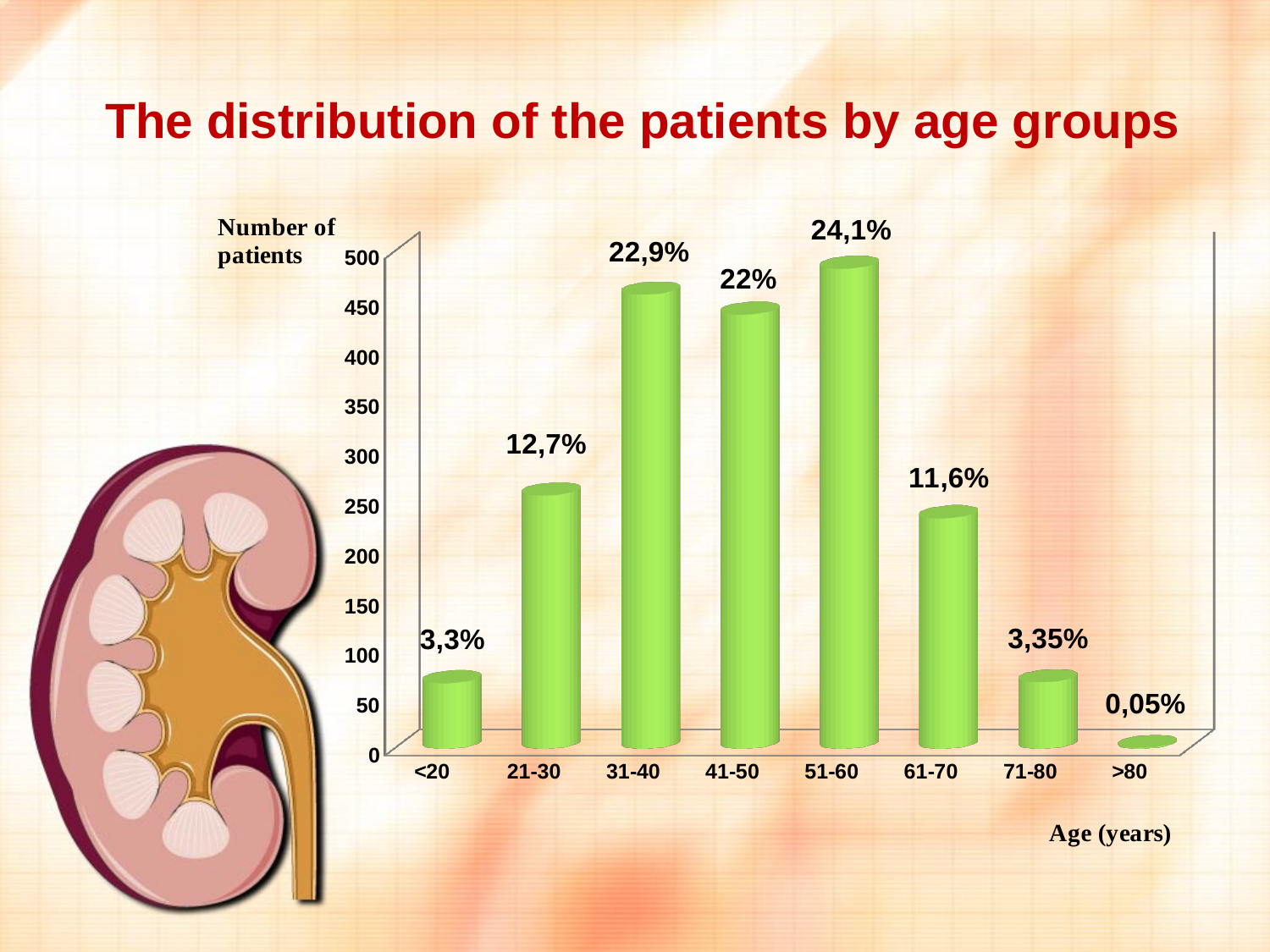

# The distribution of the patients by age groups

[unsupported chart]